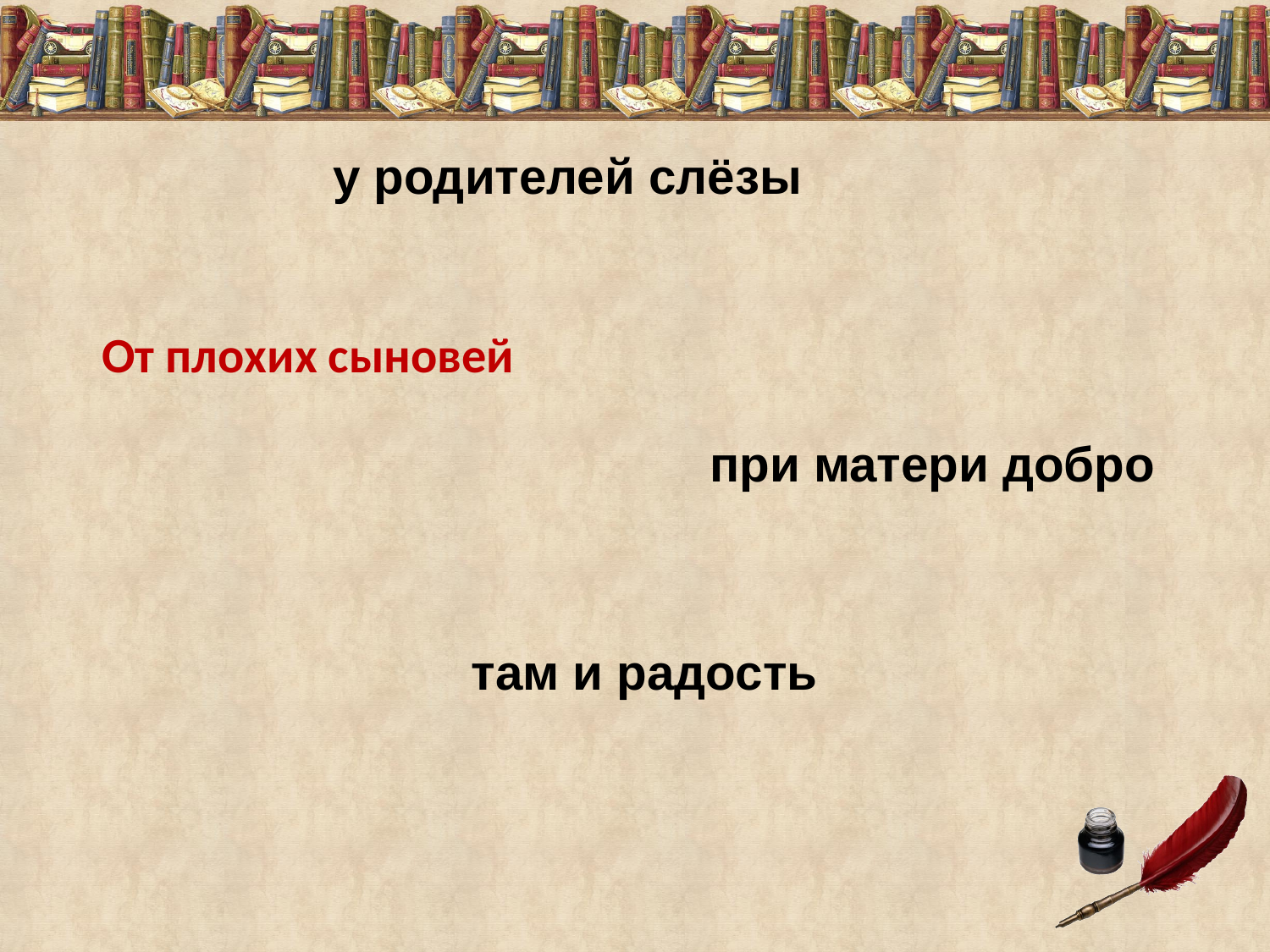

у родителей слёзы
От плохих сыновей
при матери добро
там и радость